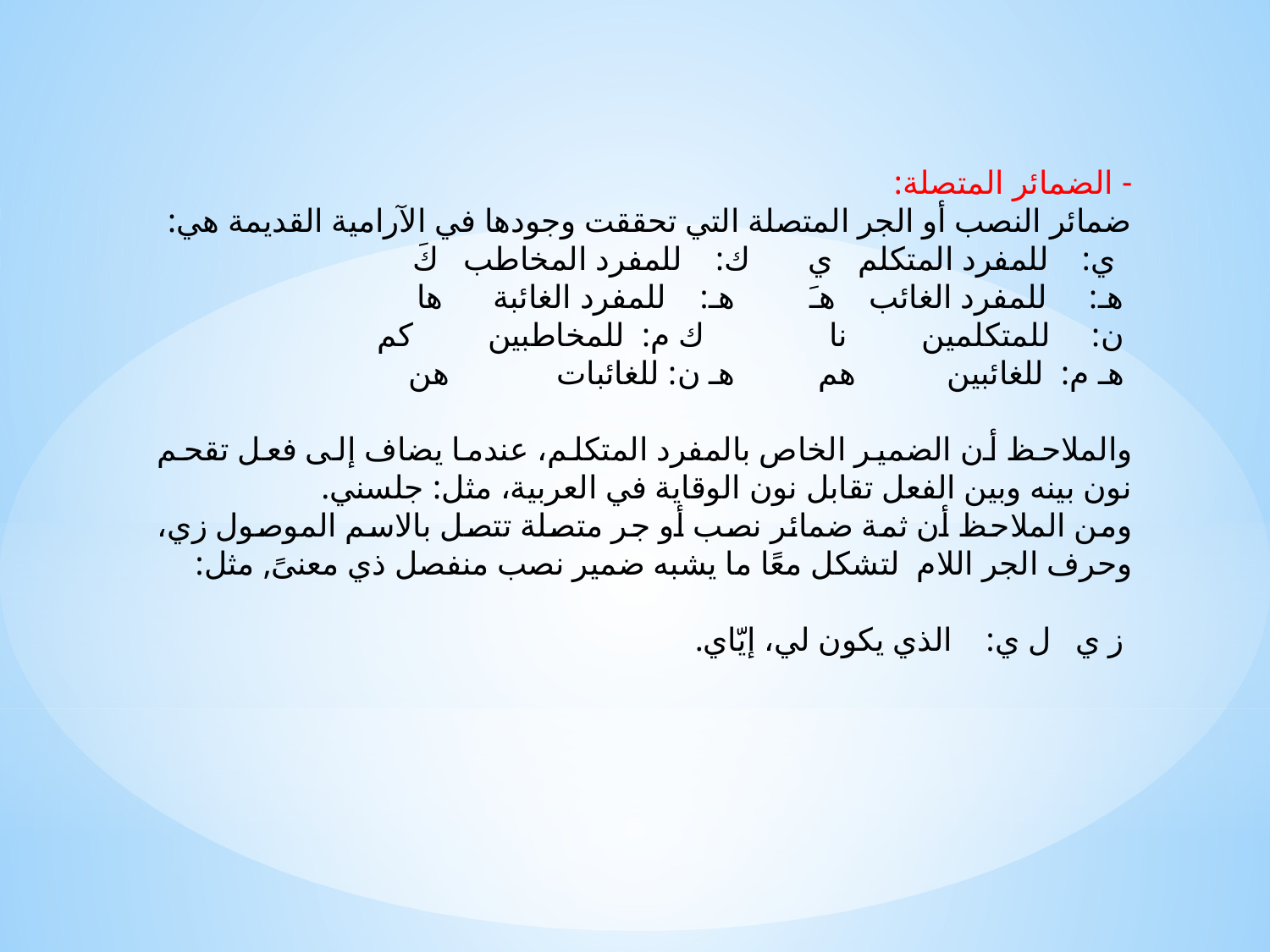

- الضمائر المتصلة:
ضمائر النصب أو الجر المتصلة التي تحققت وجودها في الآرامية القديمة هي:
  ي:    للمفرد المتكلم   ي     	  ك:    للمفرد المخاطب   كَ
 هـ:     للمفرد الغائب    هـَ 		  هـ:    للمفرد الغائبة      ها
 ن:     للمتكلمين         نا             	  ك م:  للمخاطبين         كم
 هـ م:  للغائبين           هم 		  هـ ن: للغائبات             هن

والملاحظ أن الضمير الخاص بالمفرد المتكلم، عندما يضاف إلى فعل تقحم نون بينه وبين الفعل تقابل نون الوقاية في العربية، مثل: جلسني.
ومن الملاحظ أن ثمة ضمائر نصب أو جر متصلة تتصل بالاسم الموصول زي، وحرف الجر اللام  لتشكل معًا ما يشبه ضمير نصب منفصل ذي معنىً, مثل:

 ز ي   ل ي:    الذي يكون لي، إيّاي.